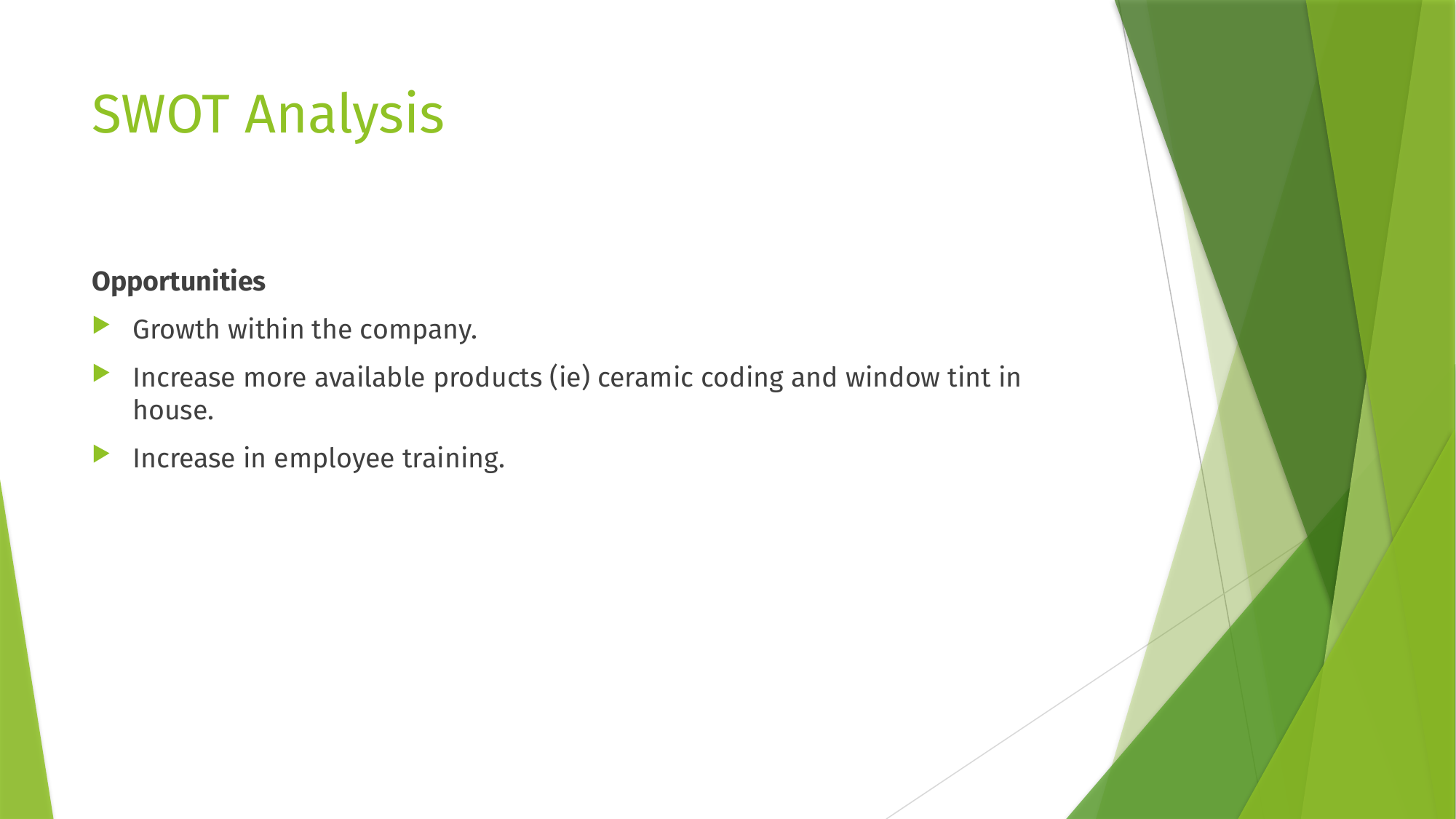

# SWOT Analysis
Opportunities
Growth within the company.
Increase more available products (ie) ceramic coding and window tint in house.
Increase in employee training.